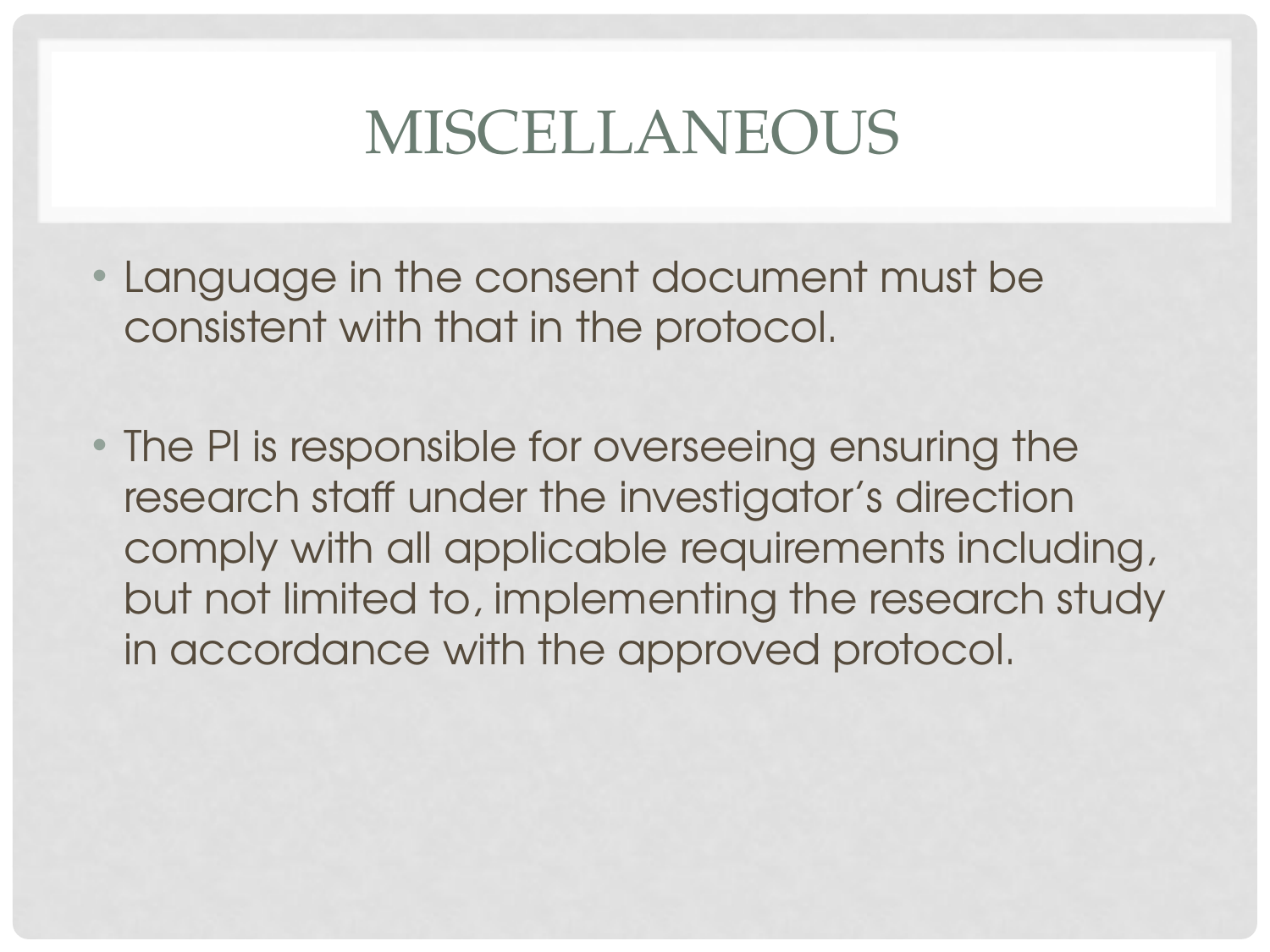

# Miscellaneous
Language in the consent document must be consistent with that in the protocol.

The PI is responsible for overseeing ensuring the research staff under the investigator’s direction comply with all applicable requirements including, but not limited to, implementing the research study in accordance with the approved protocol.